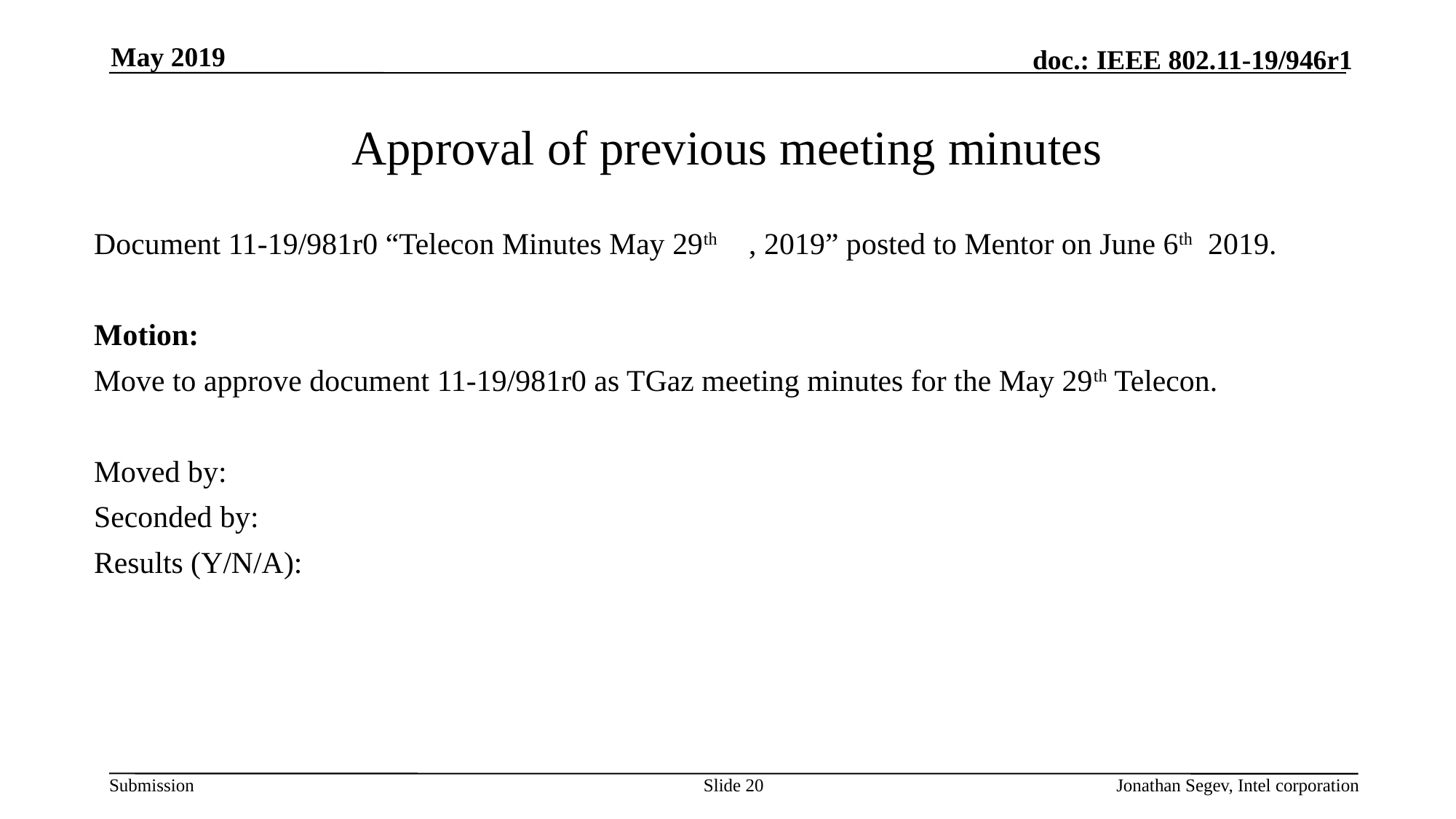

May 2019
# Approval of previous meeting minutes
Document 11-19/981r0 “Telecon Minutes May 29th	, 2019” posted to Mentor on June 6th  2019.

Motion:
Move to approve document 11-19/981r0 as TGaz meeting minutes for the May 29th Telecon.

Moved by:
Seconded by:
Results (Y/N/A):
Slide 20
Jonathan Segev, Intel corporation